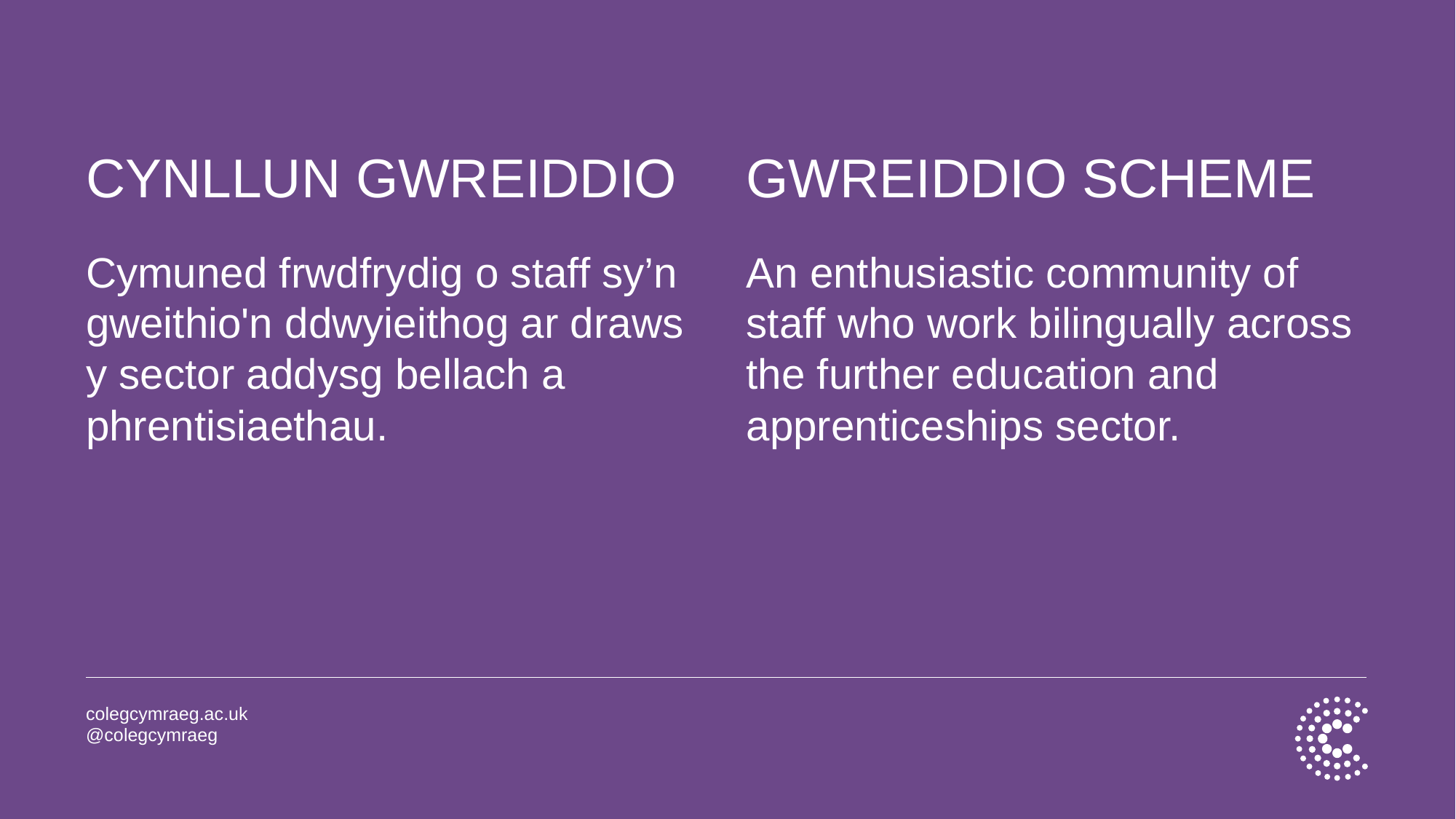

# CYNLLUN GWREIDDIO
GWREIDDIO SCHEME
Cymuned frwdfrydig o staff sy’n gweithio'n ddwyieithog ar draws y sector addysg bellach a phrentisiaethau.
An enthusiastic community of staff who work bilingually across the further education and apprenticeships sector.